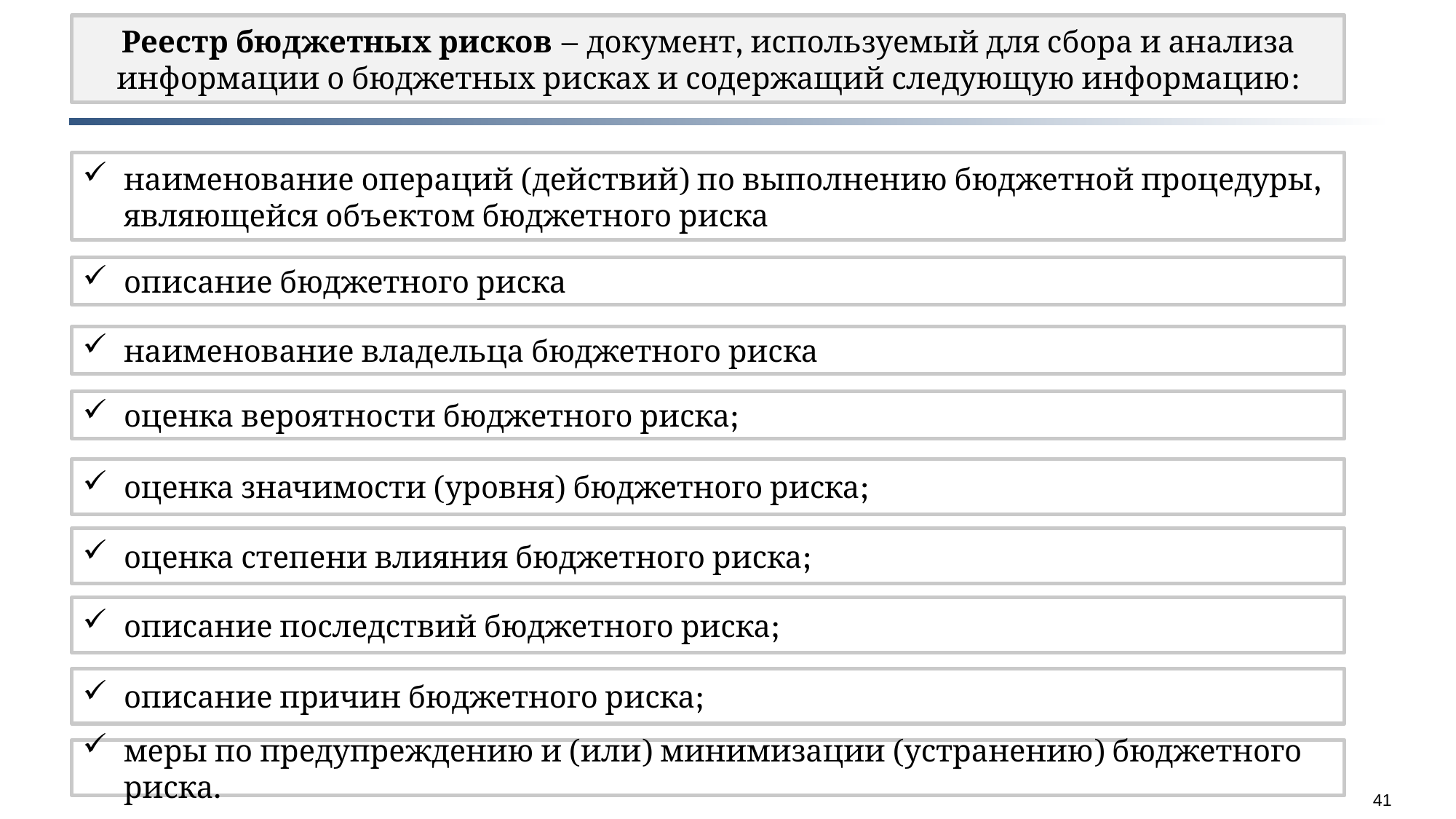

Реестр бюджетных рисков – документ, используемый для сбора и анализа информации о бюджетных рисках и содержащий следующую информацию:
наименование операций (действий) по выполнению бюджетной процедуры, являющейся объектом бюджетного риска
описание бюджетного риска
наименование владельца бюджетного риска
оценка вероятности бюджетного риска;
оценка значимости (уровня) бюджетного риска;
оценка степени влияния бюджетного риска;
описание последствий бюджетного риска;
описание причин бюджетного риска;
меры по предупреждению и (или) минимизации (устранению) бюджетного риска.